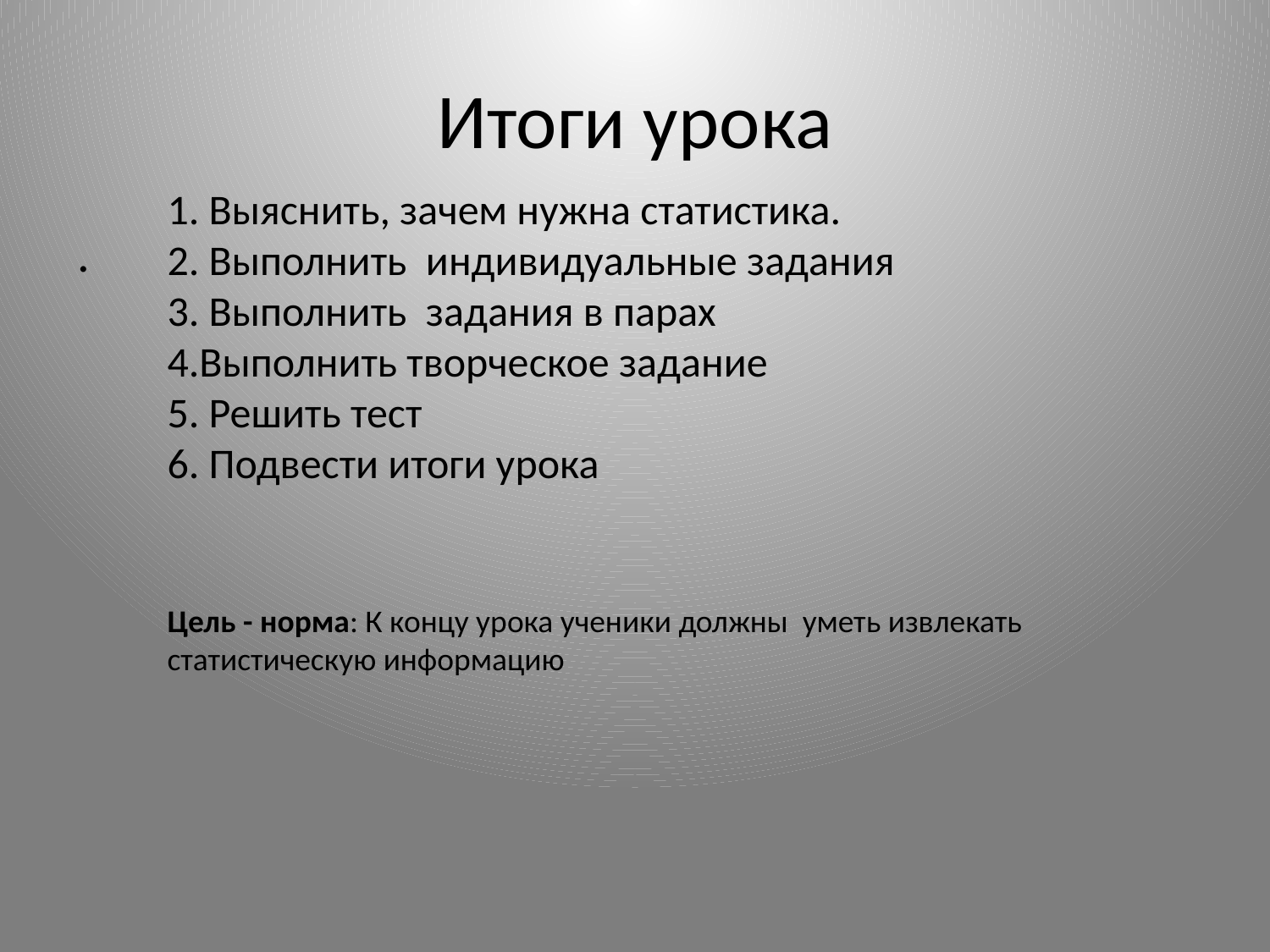

# Итоги урока
1. Выяснить, зачем нужна статистика.
2. Выполнить  индивидуальные задания
3. Выполнить  задания в парах
4.Выполнить творческое задание
5. Решить тест
6. Подвести итоги урока

Цель - норма: К концу урока ученики должны  уметь извлекать  статистическую информацию

.